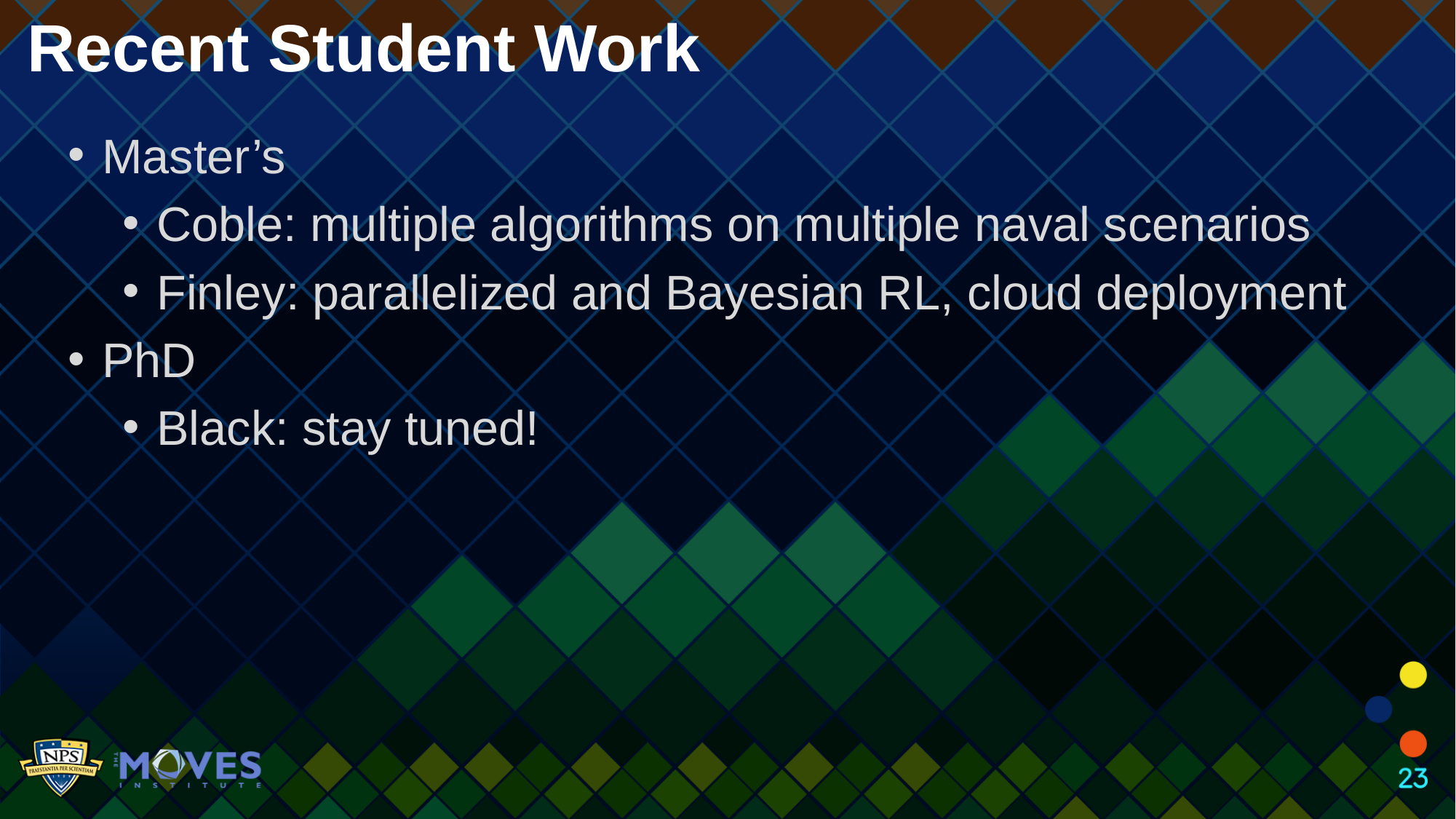

Recent Student Work
Master’s
Coble: multiple algorithms on multiple naval scenarios
Finley: parallelized and Bayesian RL, cloud deployment
PhD
Black: stay tuned!